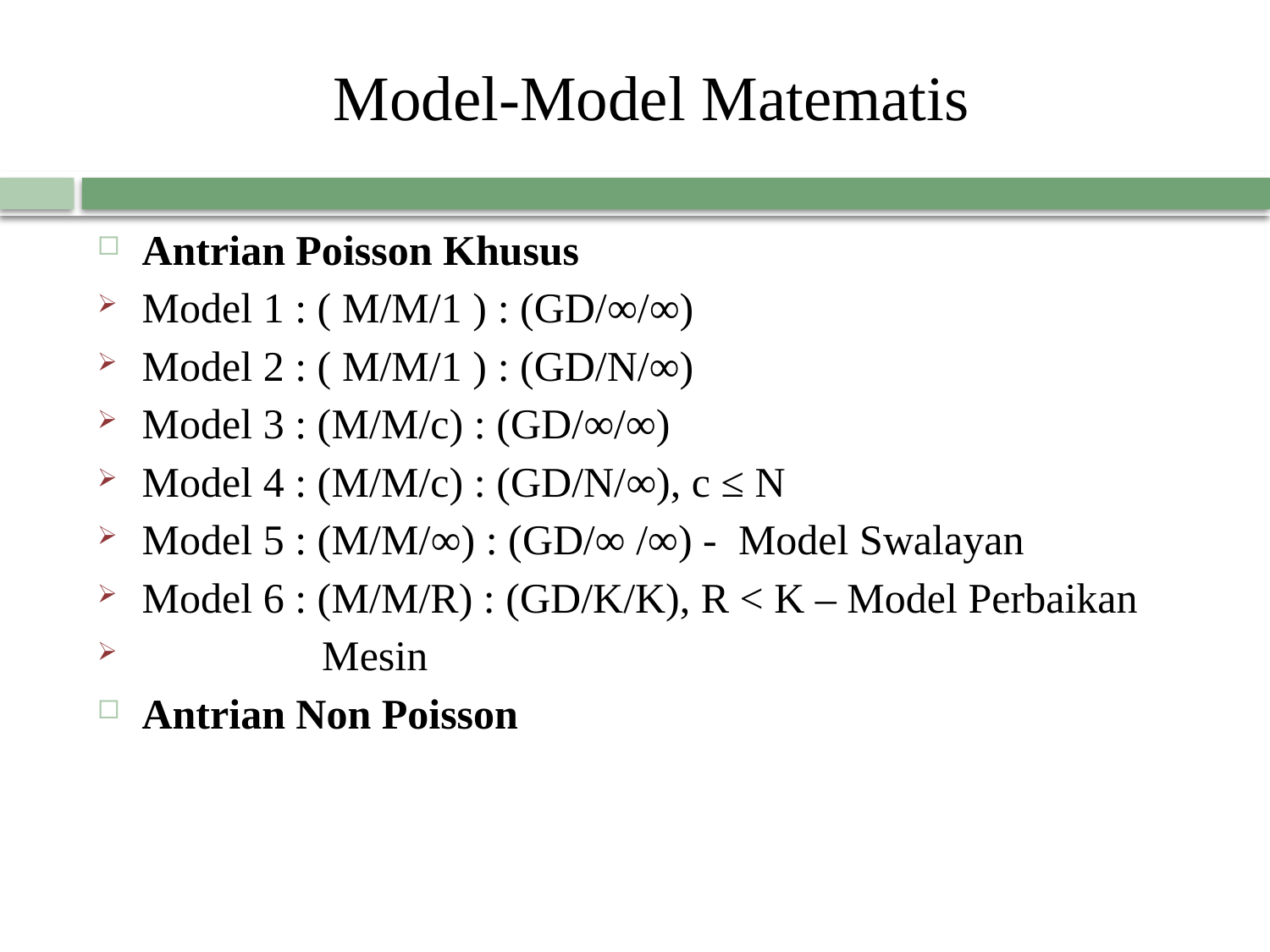

# Model-Model Matematis
Antrian Poisson Khusus
Model 1 : ( M/M/1 ) : (GD/∞/∞)
Model 2 : ( M/M/1 ) : (GD/N/∞)
Model 3 : (M/M/c) : (GD/∞/∞)
Model 4 : (M/M/c) : (GD/N/∞), c ≤ N
Model 5 : (M/M/∞) : (GD/∞ /∞) -  Model Swalayan
Model 6 : (M/M/R) : (GD/K/K), R < K – Model Perbaikan
                 Mesin
Antrian Non Poisson